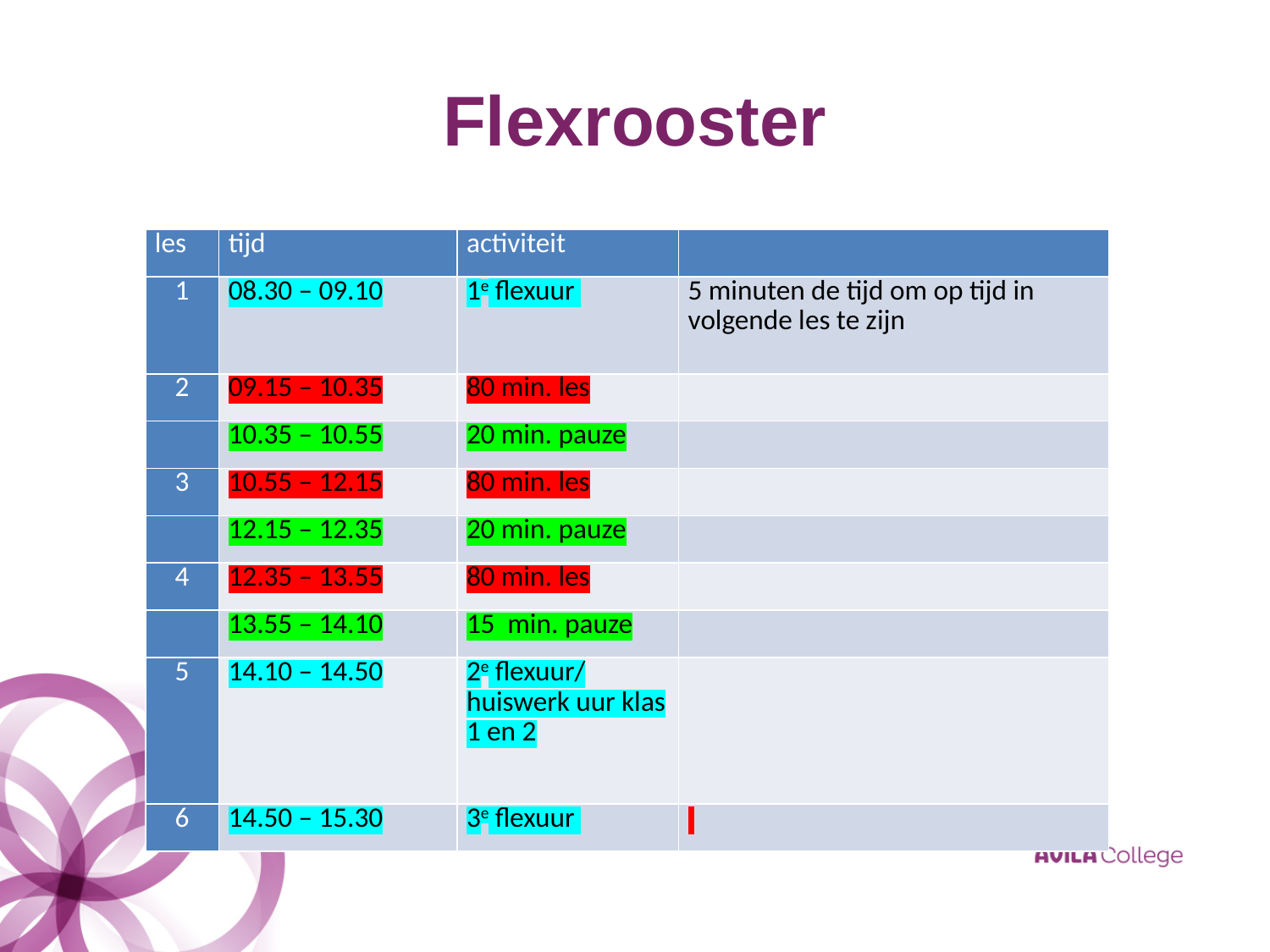

# Flexrooster
| les | tijd | activiteit |  |
| --- | --- | --- | --- |
| 1 | 08.30 – 09.10 | 1e flexuur | 5 minuten de tijd om op tijd in volgende les te zijn |
| 2 | 09.15 – 10.35 | 80 min. les |  |
|  | 10.35 – 10.55 | 20 min. pauze |  |
| 3 | 10.55 – 12.15 | 80 min. les |  |
|  | 12.15 – 12.35 | 20 min. pauze |  |
| 4 | 12.35 – 13.55 | 80 min. les |  |
|  | 13.55 – 14.10 | 15 min. pauze |  |
| 5 | 14.10 – 14.50 | 2e flexuur/ huiswerk uur klas 1 en 2 |  |
| 6 | 14.50 – 15.30 | 3e flexuur |  |